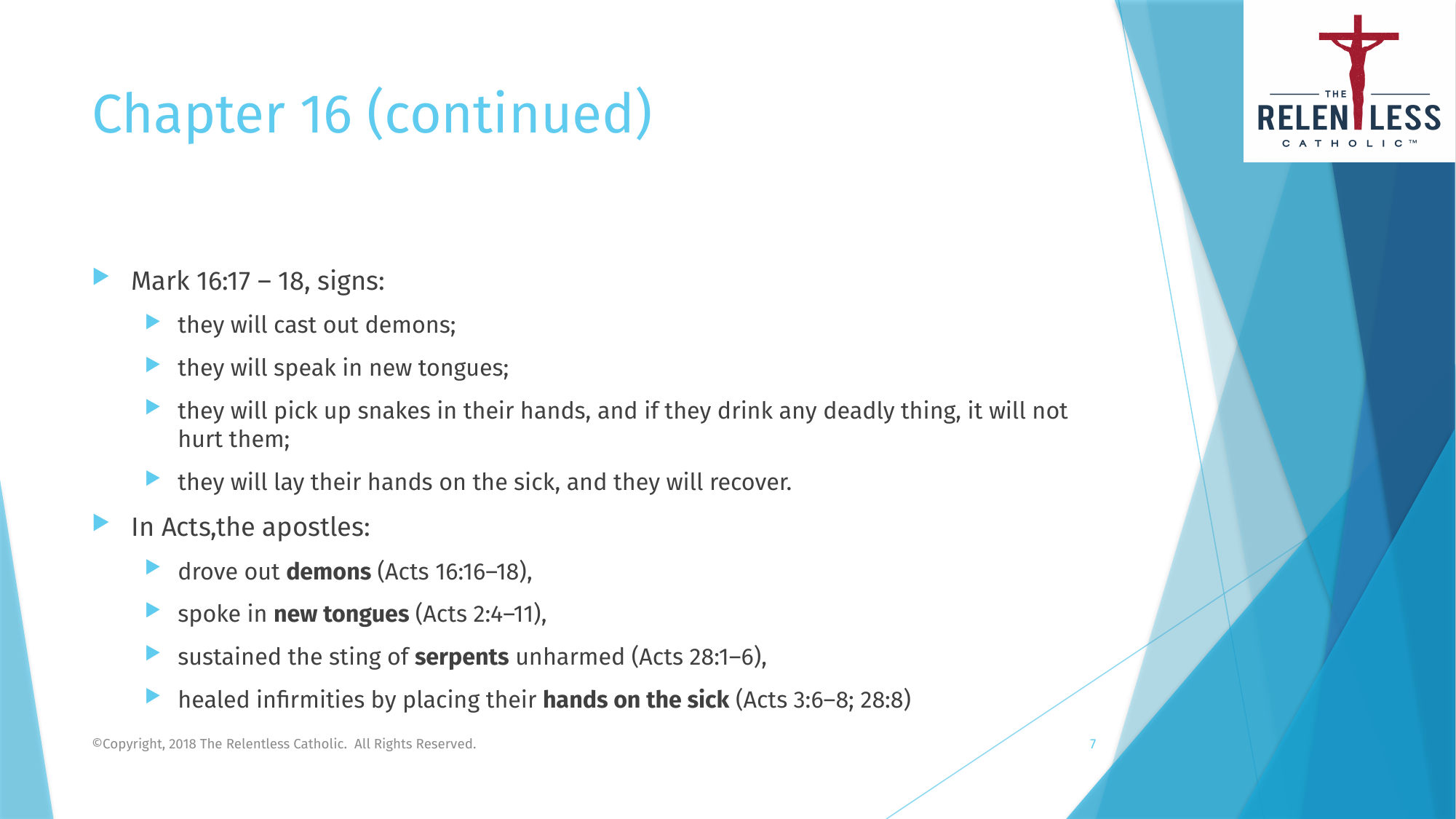

# Chapter 16 (continued)
Mark 16:17 – 18, signs:
they will cast out demons;
they will speak in new tongues;
they will pick up snakes in their hands, and if they drink any deadly thing, it will not hurt them;
they will lay their hands on the sick, and they will recover.
In Acts,the apostles:
drove out demons (Acts 16:16–18),
spoke in new tongues (Acts 2:4–11),
sustained the sting of serpents unharmed (Acts 28:1–6),
healed infirmities by placing their hands on the sick (Acts 3:6–8; 28:8)
©Copyright, 2018 The Relentless Catholic.  All Rights Reserved.
7